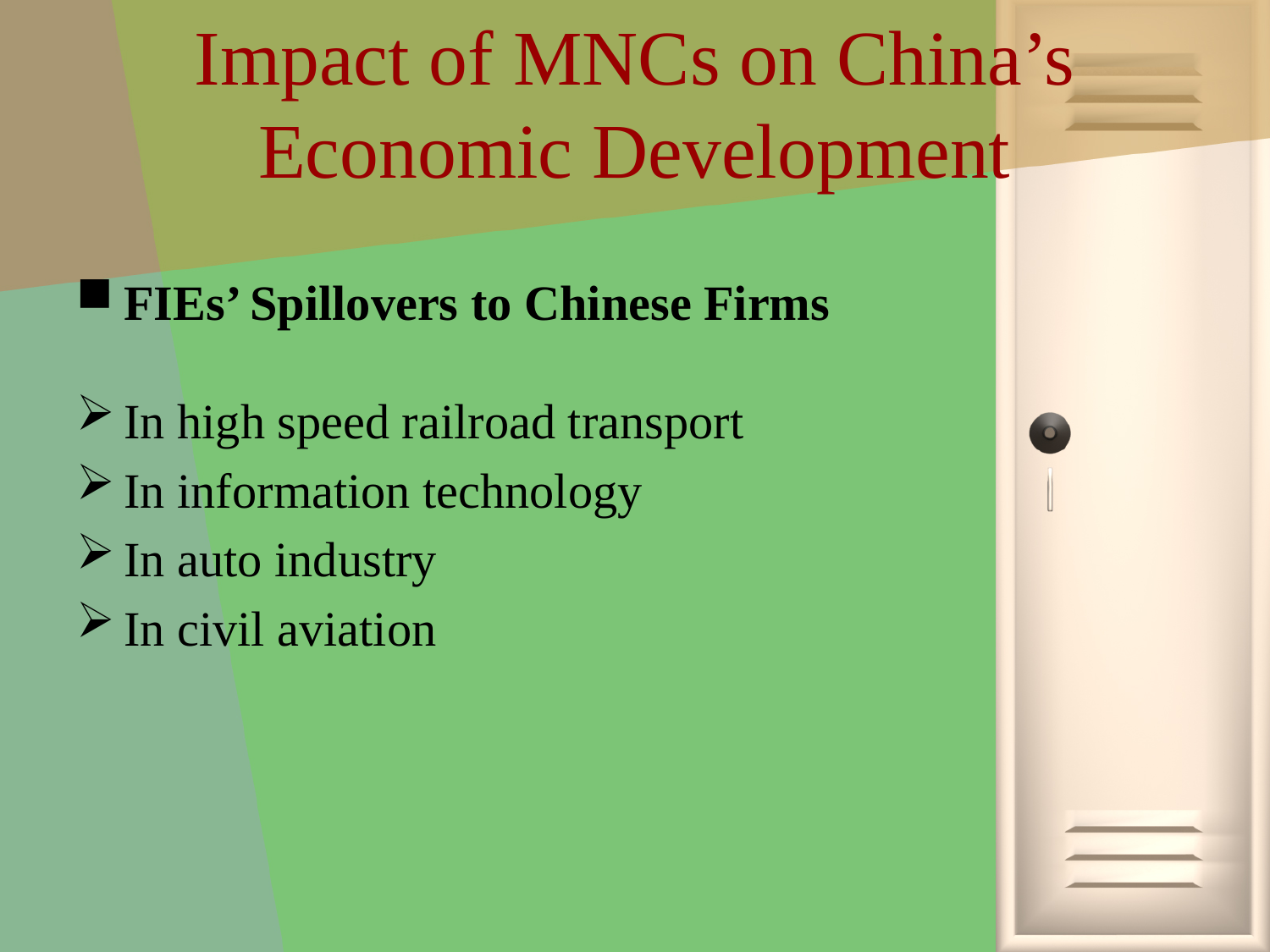

# Impact of MNCs on China’s Economic Development
FIEs’ Spillovers to Chinese Firms

In high speed railroad transport
In information technology
In auto industry
In civil aviation